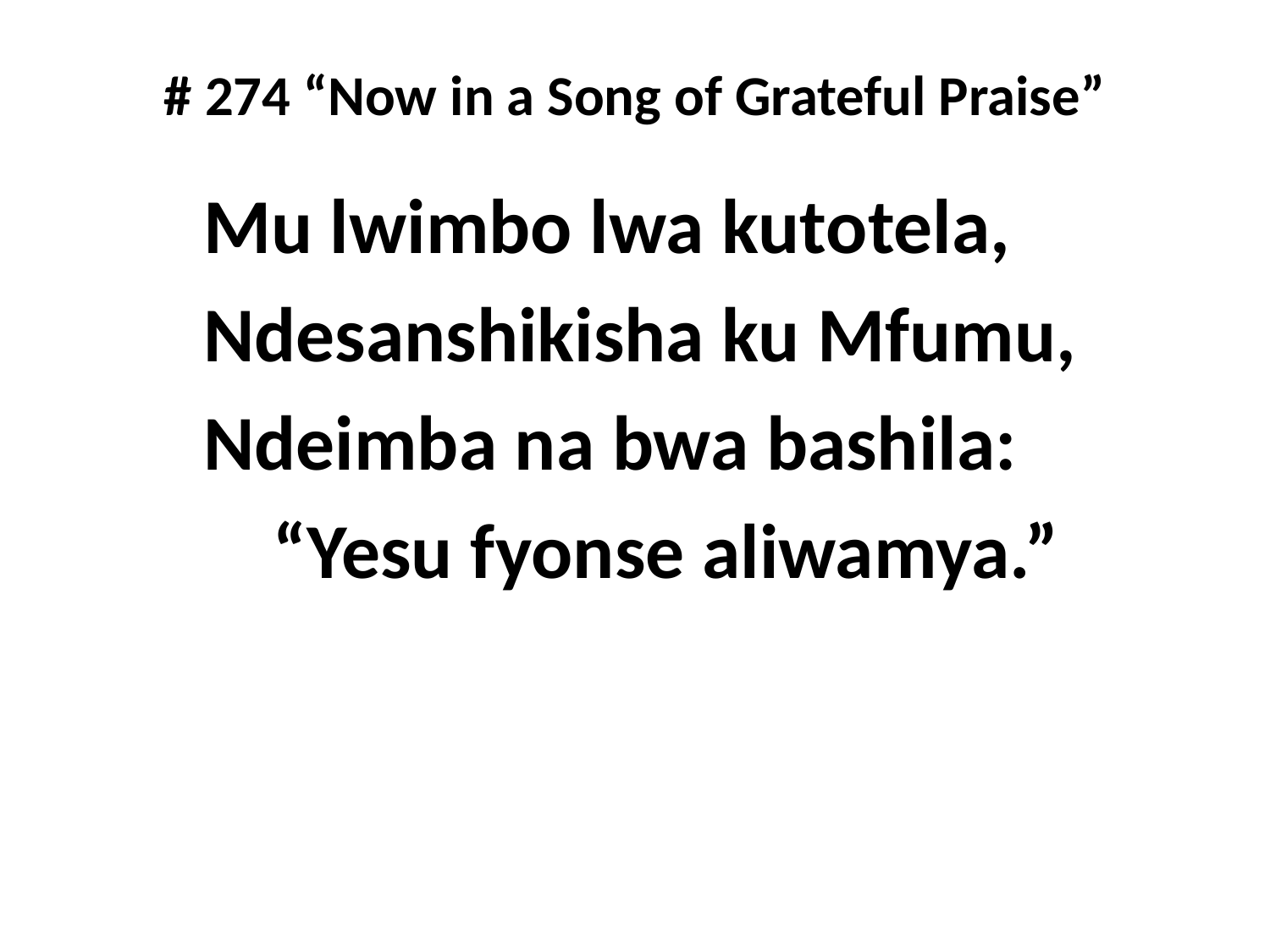

# # 274 “Now in a Song of Grateful Praise”
	Mu lwimbo lwa kutotela,
	Ndesanshikisha ku Mfumu,
	Ndeimba na bwa bashila:
	    “Yesu fyonse aliwamya.”